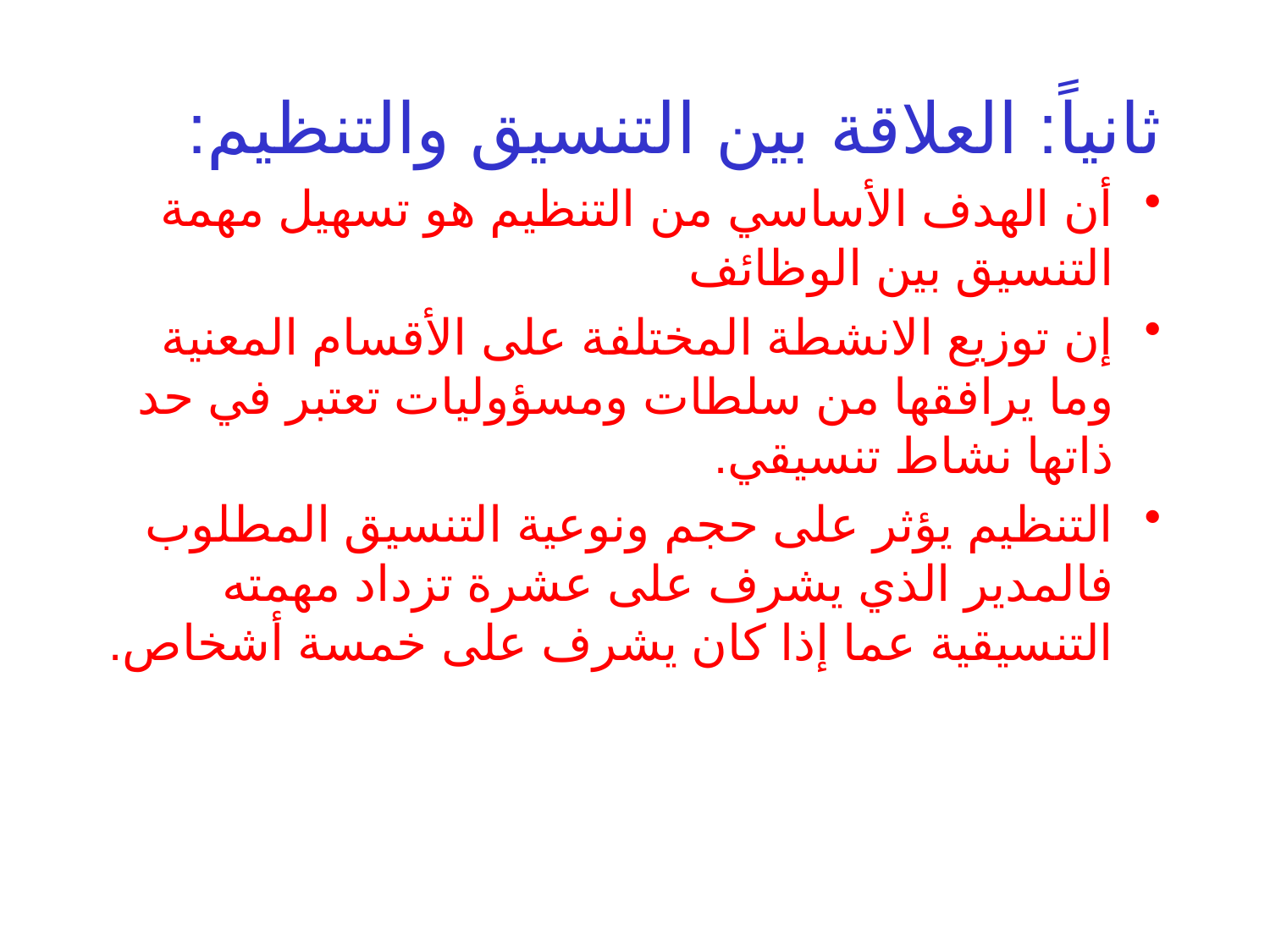

ثانياً: العلاقة بين التنسيق والتنظيم:
أن الهدف الأساسي من التنظيم هو تسهيل مهمة التنسيق بين الوظائف
إن توزيع الانشطة المختلفة على الأقسام المعنية وما يرافقها من سلطات ومسؤوليات تعتبر في حد ذاتها نشاط تنسيقي.
التنظيم يؤثر على حجم ونوعية التنسيق المطلوب فالمدير الذي يشرف على عشرة تزداد مهمته التنسيقية عما إذا كان يشرف على خمسة أشخاص.